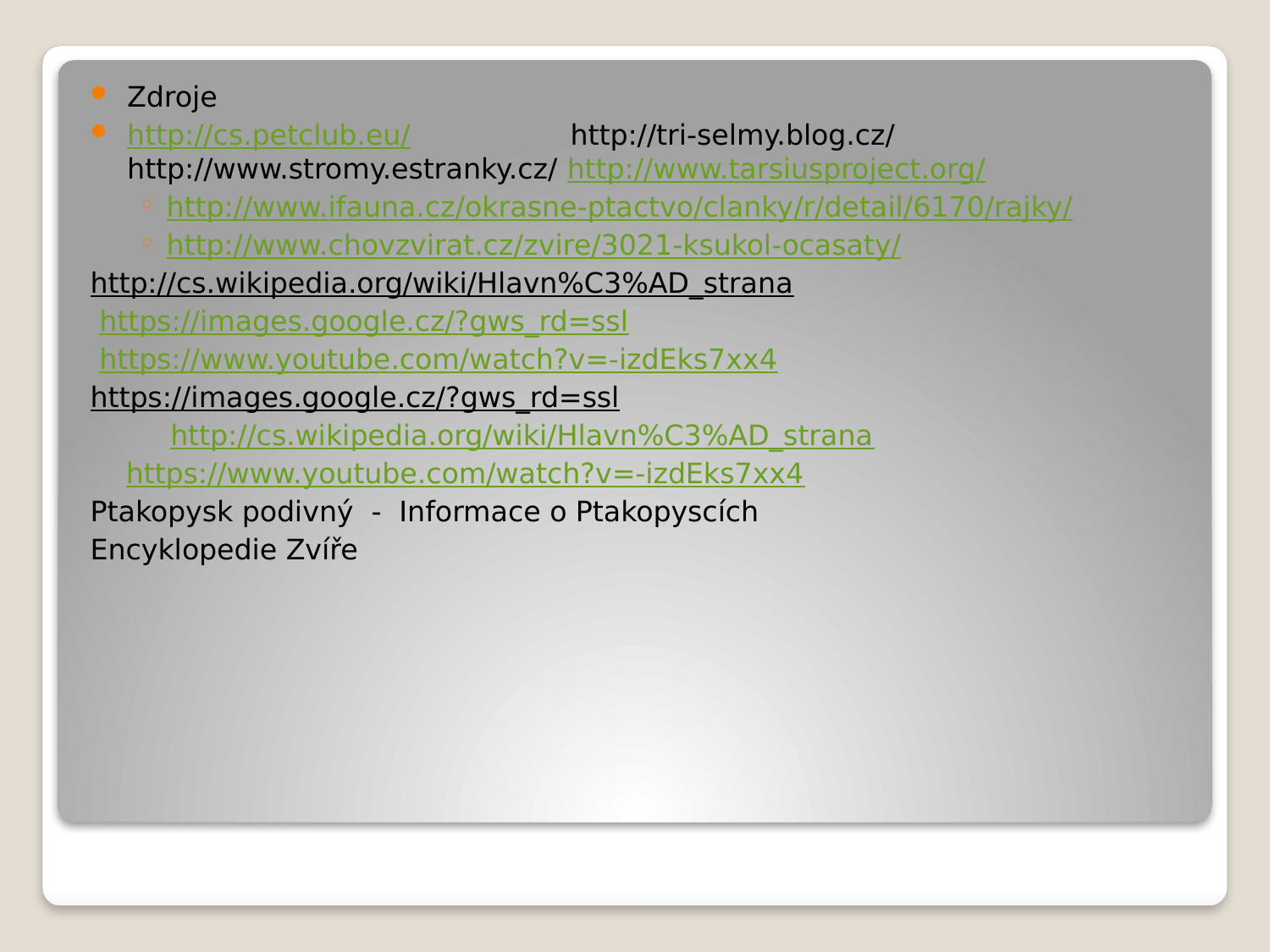

Zdroje
http://cs.petclub.eu/                  http://tri-selmy.blog.cz/ http://www.stromy.estranky.cz/ http://www.tarsiusproject.org/
http://www.ifauna.cz/okrasne-ptactvo/clanky/r/detail/6170/rajky/
http://www.chovzvirat.cz/zvire/3021-ksukol-ocasaty/
http://cs.wikipedia.org/wiki/Hlavn%C3%AD_strana
 https://images.google.cz/?gws_rd=ssl
 https://www.youtube.com/watch?v=-izdEks7xx4
https://images.google.cz/?gws_rd=ssl
         http://cs.wikipedia.org/wiki/Hlavn%C3%AD_strana
    https://www.youtube.com/watch?v=-izdEks7xx4
Ptakopysk podivný  -  Informace o Ptakopyscích
Encyklopedie Zvíře